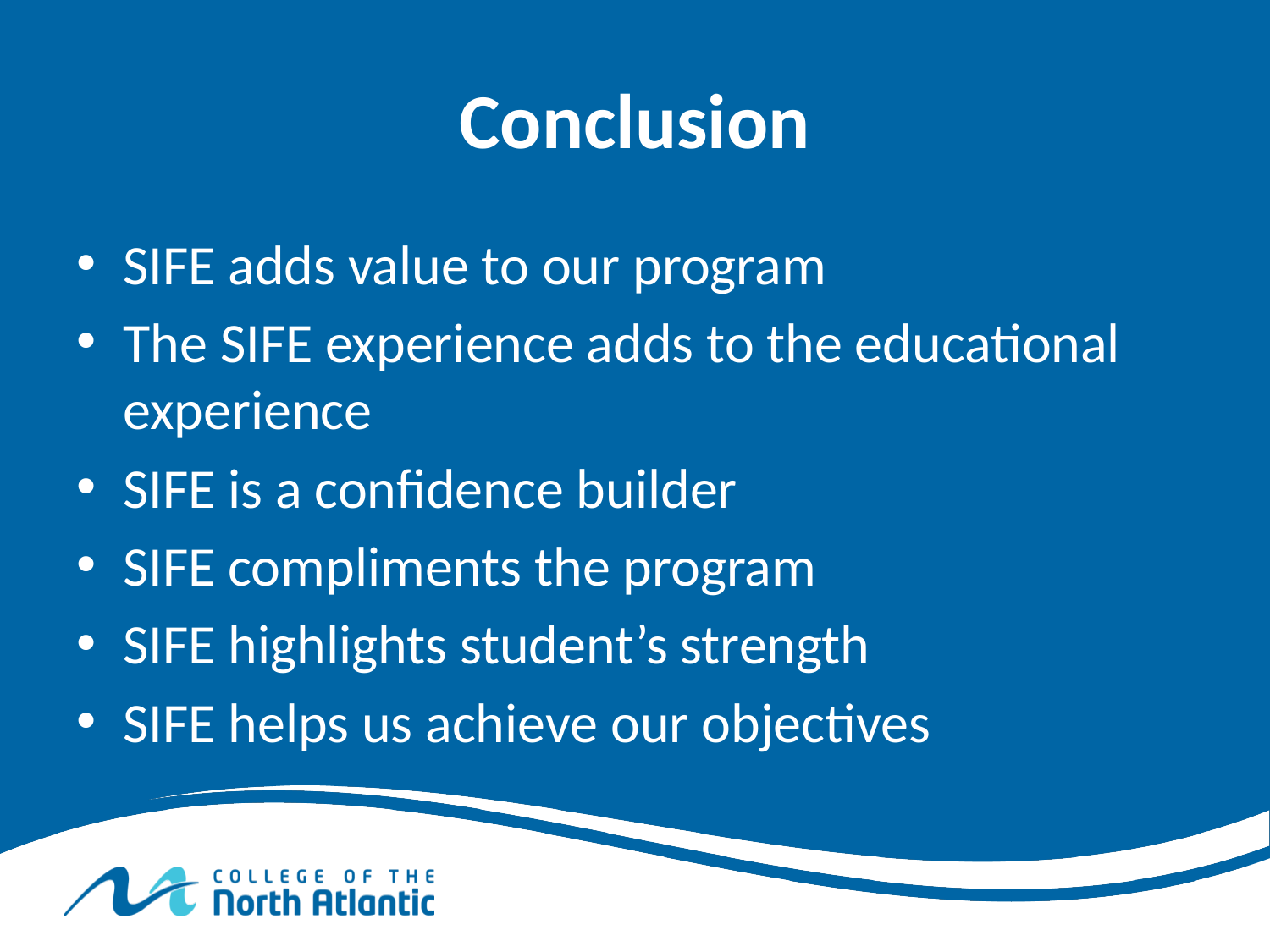

# Conclusion
SIFE adds value to our program
The SIFE experience adds to the educational experience
SIFE is a confidence builder
SIFE compliments the program
SIFE highlights student’s strength
SIFE helps us achieve our objectives